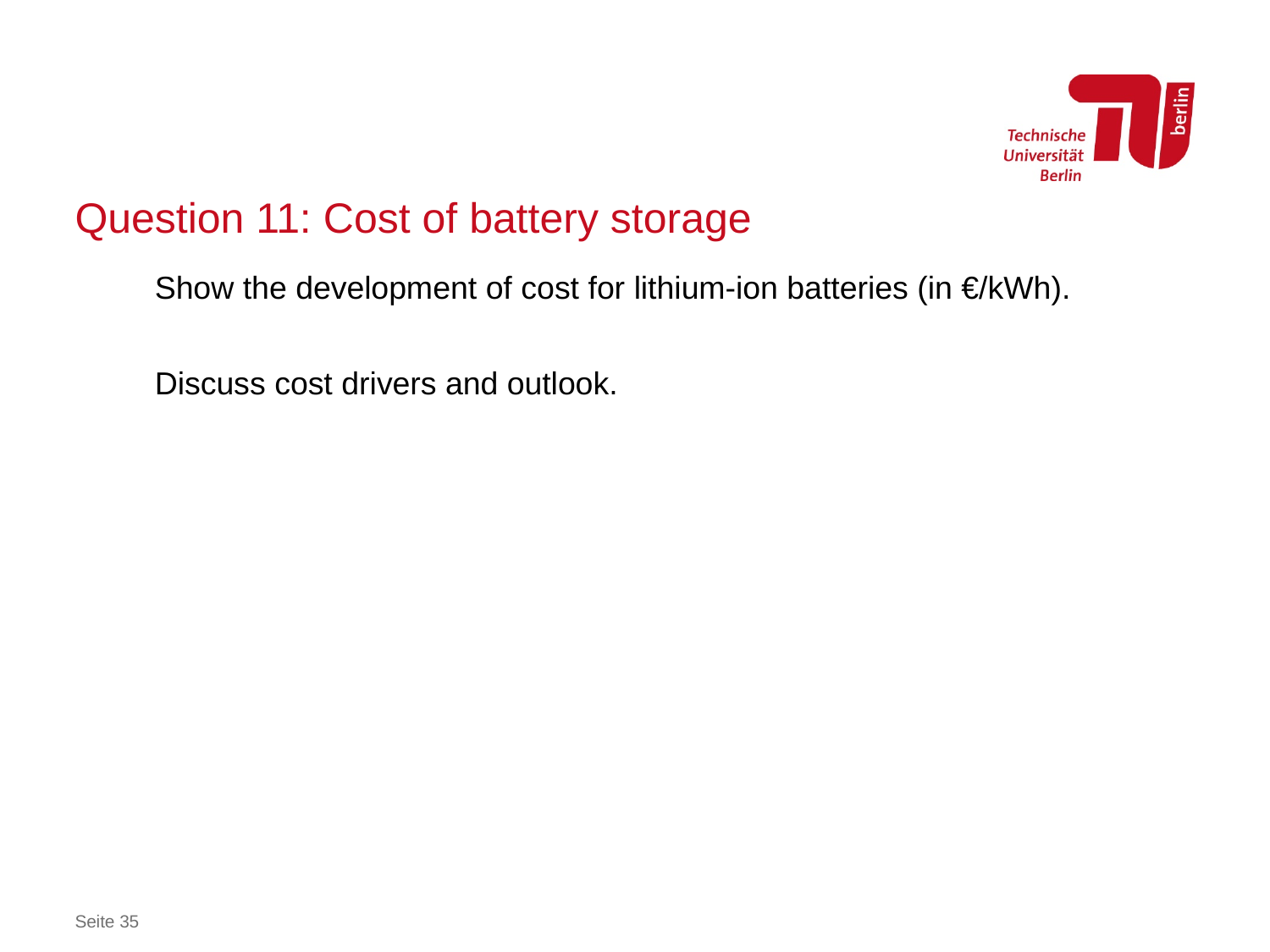

# Question 11: Cost of battery storage
Show the development of cost for lithium-ion batteries (in €/kWh).

Discuss cost drivers and outlook.

Seite 35